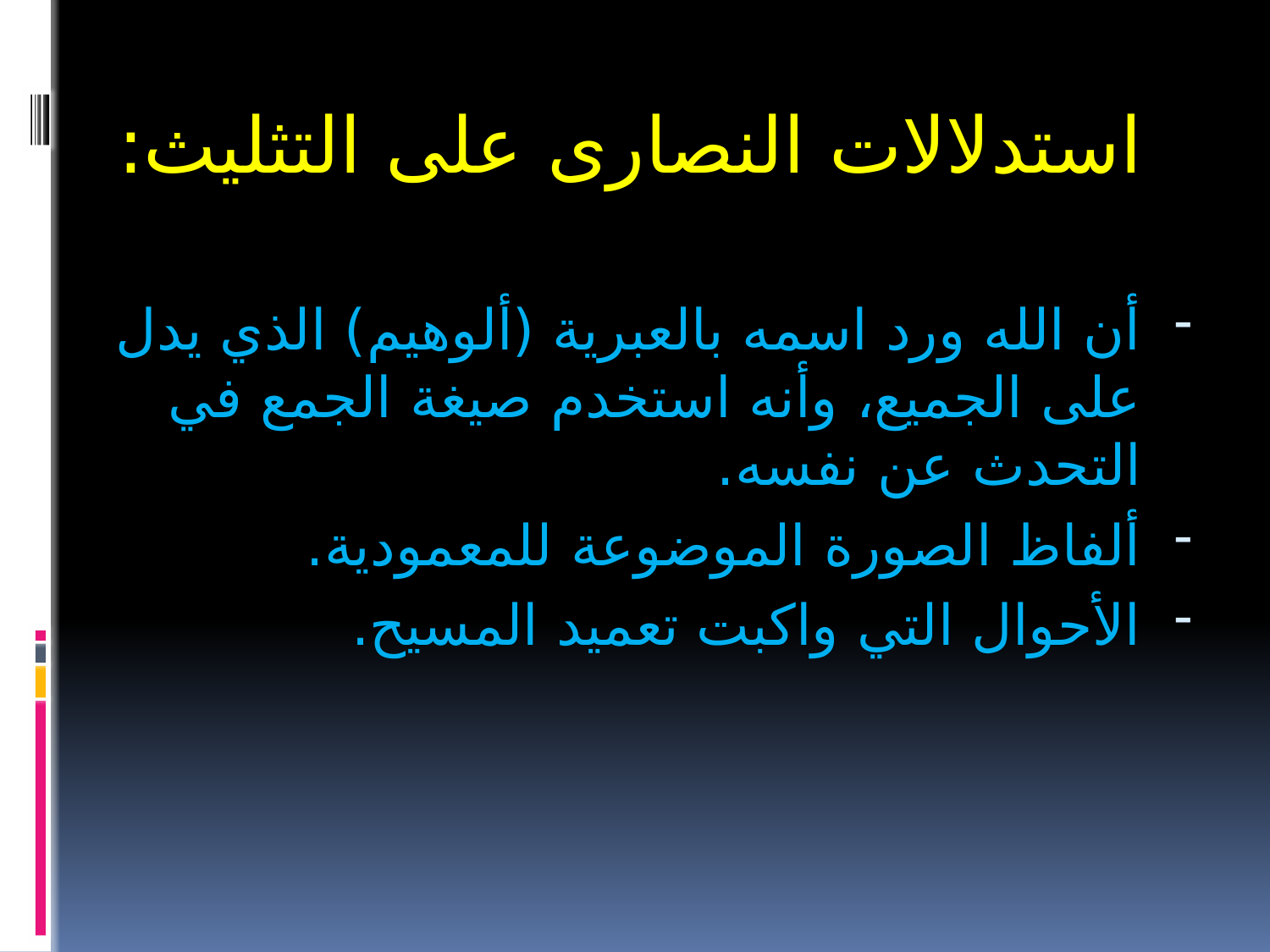

استدلالات النصارى على التثليث:

أن الله ورد اسمه بالعبرية (ألوهيم) الذي يدل على الجميع، وأنه استخدم صيغة الجمع في التحدث عن نفسه.
ألفاظ الصورة الموضوعة للمعمودية.
الأحوال التي واكبت تعميد المسيح.